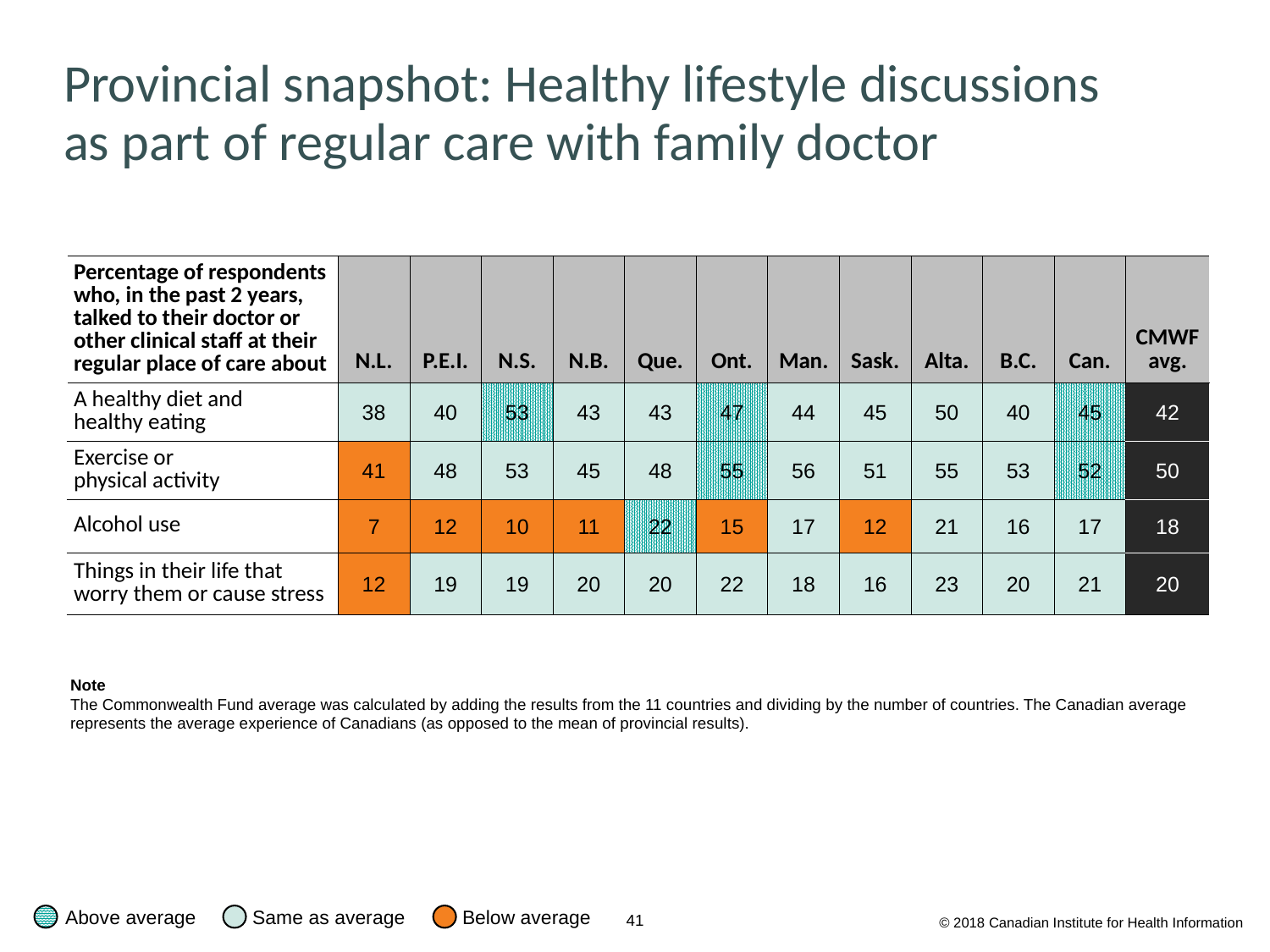

# Provincial snapshot: Healthy lifestyle discussions as part of regular care with family doctor
| Percentage of respondents who, in the past 2 years, talked to their doctor or other clinical staff at their regular place of care about | N.L. | P.E.I. | N.S. | N.B. | Que. | Ont. | Man. | Sask. | Alta. | B.C. | Can. | CMWF avg. |
| --- | --- | --- | --- | --- | --- | --- | --- | --- | --- | --- | --- | --- |
| A healthy diet and healthy eating | 38 | 40 | 53 | 43 | 43 | 47 | 44 | 45 | 50 | 40 | 45 | 42 |
| Exercise or physical activity | 41 | 48 | 53 | 45 | 48 | 55 | 56 | 51 | 55 | 53 | 52 | 50 |
| Alcohol use | 7 | 12 | 10 | 11 | 22 | 15 | 17 | 12 | 21 | 16 | 17 | 18 |
| Things in their life that worry them or cause stress | 12 | 19 | 19 | 20 | 20 | 22 | 18 | 16 | 23 | 20 | 21 | 20 |
Note
The Commonwealth Fund average was calculated by adding the results from the 11 countries and dividing by the number of countries. The Canadian average represents the average experience of Canadians (as opposed to the mean of provincial results).
Below average

Above average

Same as average

© 2018 Canadian Institute for Health Information
41